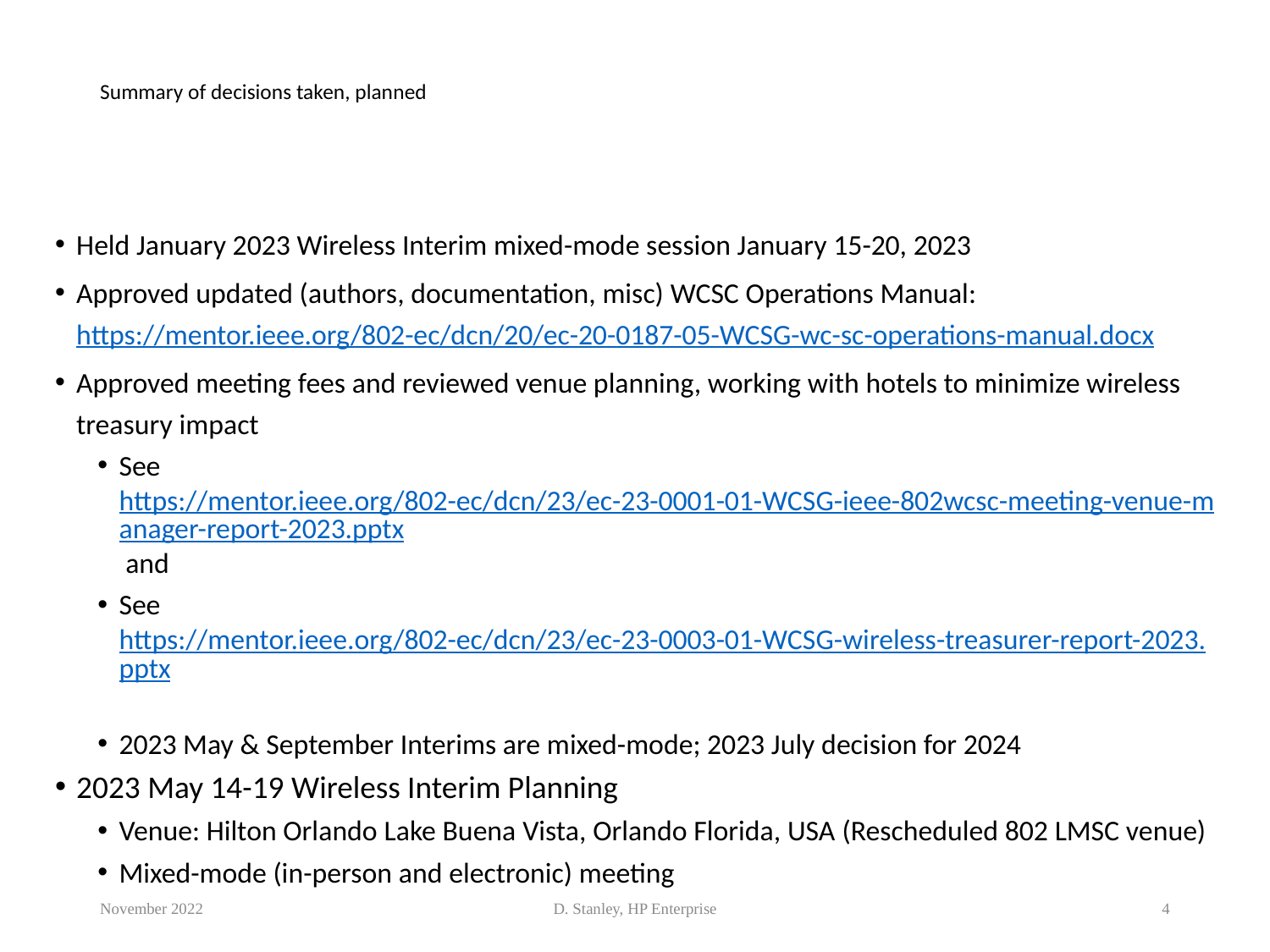

# Summary of decisions taken, planned

Held January 2023 Wireless Interim mixed-mode session January 15-20, 2023
Approved updated (authors, documentation, misc) WCSC Operations Manual: https://mentor.ieee.org/802-ec/dcn/20/ec-20-0187-05-WCSG-wc-sc-operations-manual.docx
Approved meeting fees and reviewed venue planning, working with hotels to minimize wireless treasury impact
See https://mentor.ieee.org/802-ec/dcn/23/ec-23-0001-01-WCSG-ieee-802wcsc-meeting-venue-manager-report-2023.pptx and
See https://mentor.ieee.org/802-ec/dcn/23/ec-23-0003-01-WCSG-wireless-treasurer-report-2023.pptx
2023 May & September Interims are mixed-mode; 2023 July decision for 2024
2023 May 14-19 Wireless Interim Planning
Venue: Hilton Orlando Lake Buena Vista, Orlando Florida, USA (Rescheduled 802 LMSC venue)
Mixed-mode (in-person and electronic) meeting
November 2022
D. Stanley, HP Enterprise
4